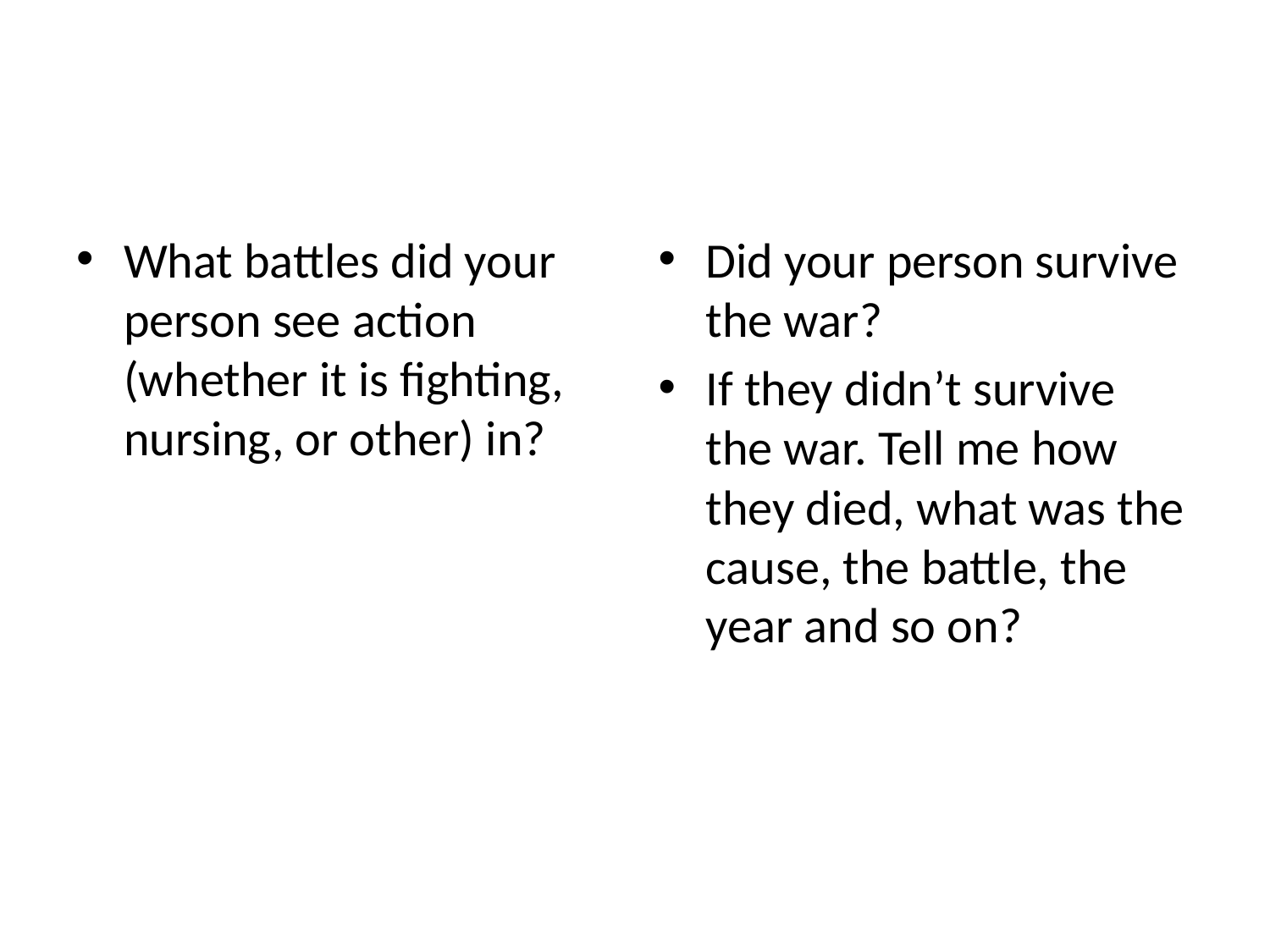

#
What battles did your person see action (whether it is fighting, nursing, or other) in?

Did your person survive the war?
If they didn’t survive the war. Tell me how they died, what was the cause, the battle, the year and so on?